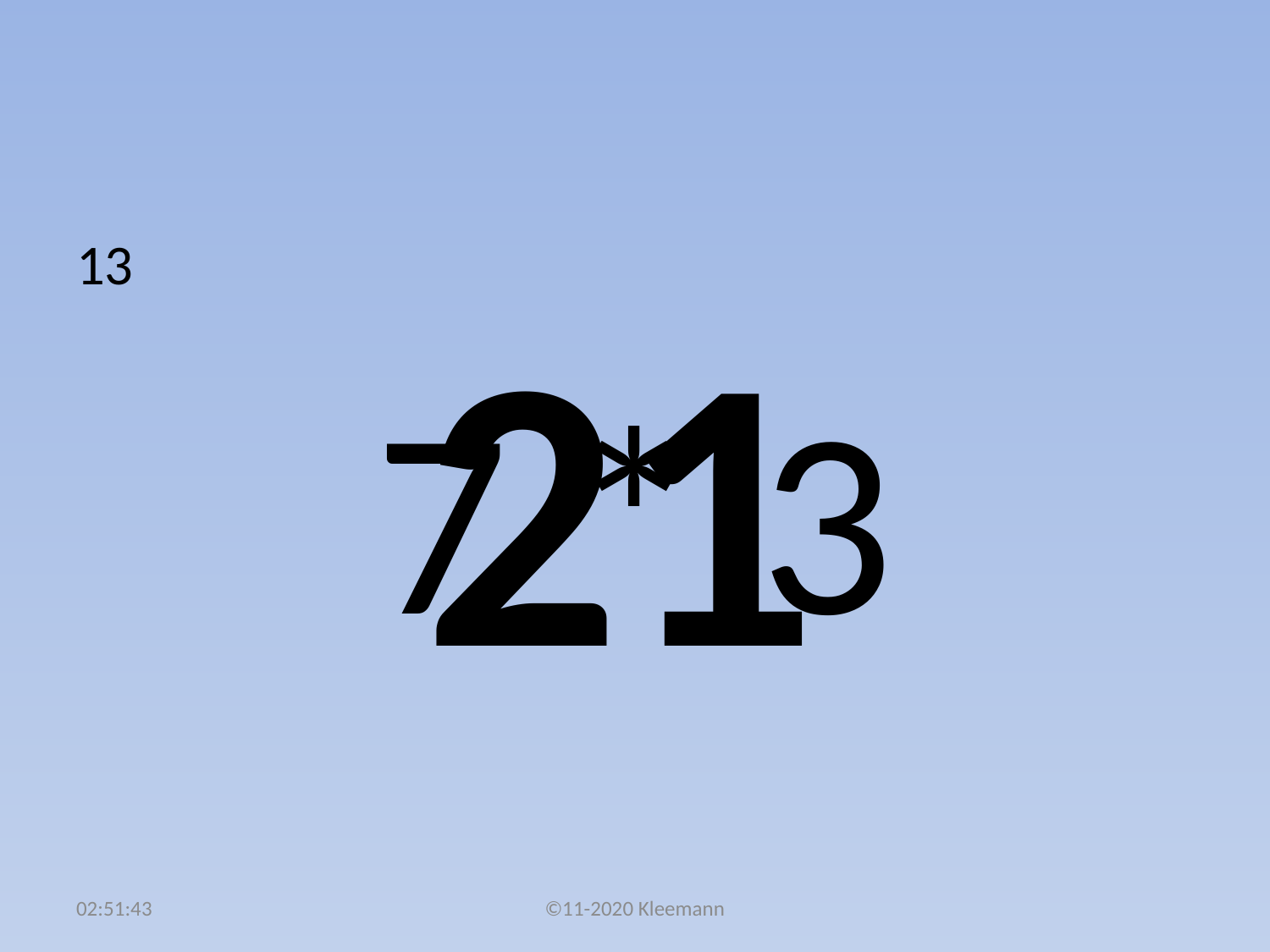

#
13
7 * 3
21
02:51:43
©11-2020 Kleemann